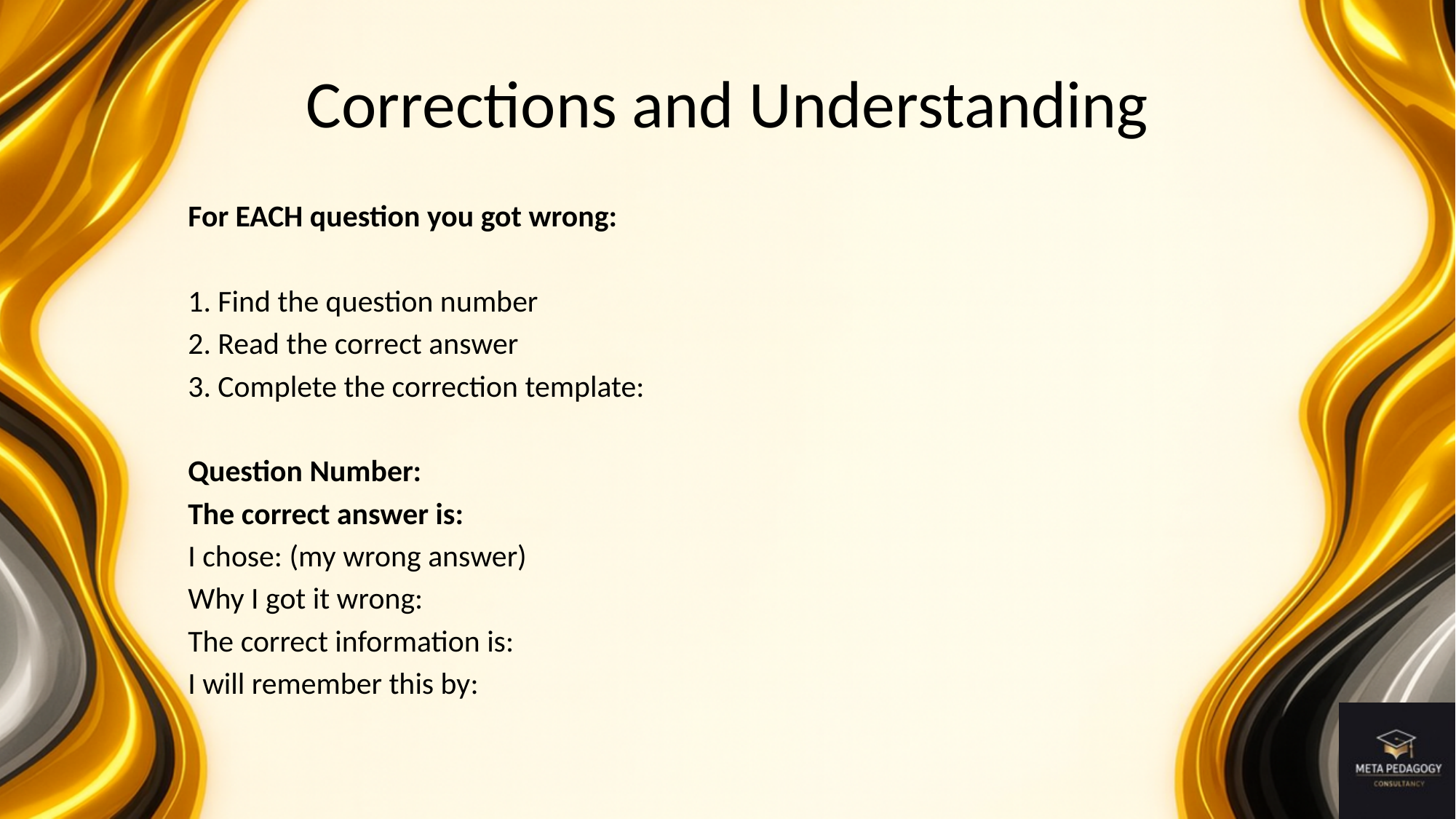

# Corrections and Understanding
For EACH question you got wrong:

1. Find the question number
2. Read the correct answer
3. Complete the correction template:

Question Number:
The correct answer is:
I chose: (my wrong answer)
Why I got it wrong:
The correct information is:
I will remember this by: